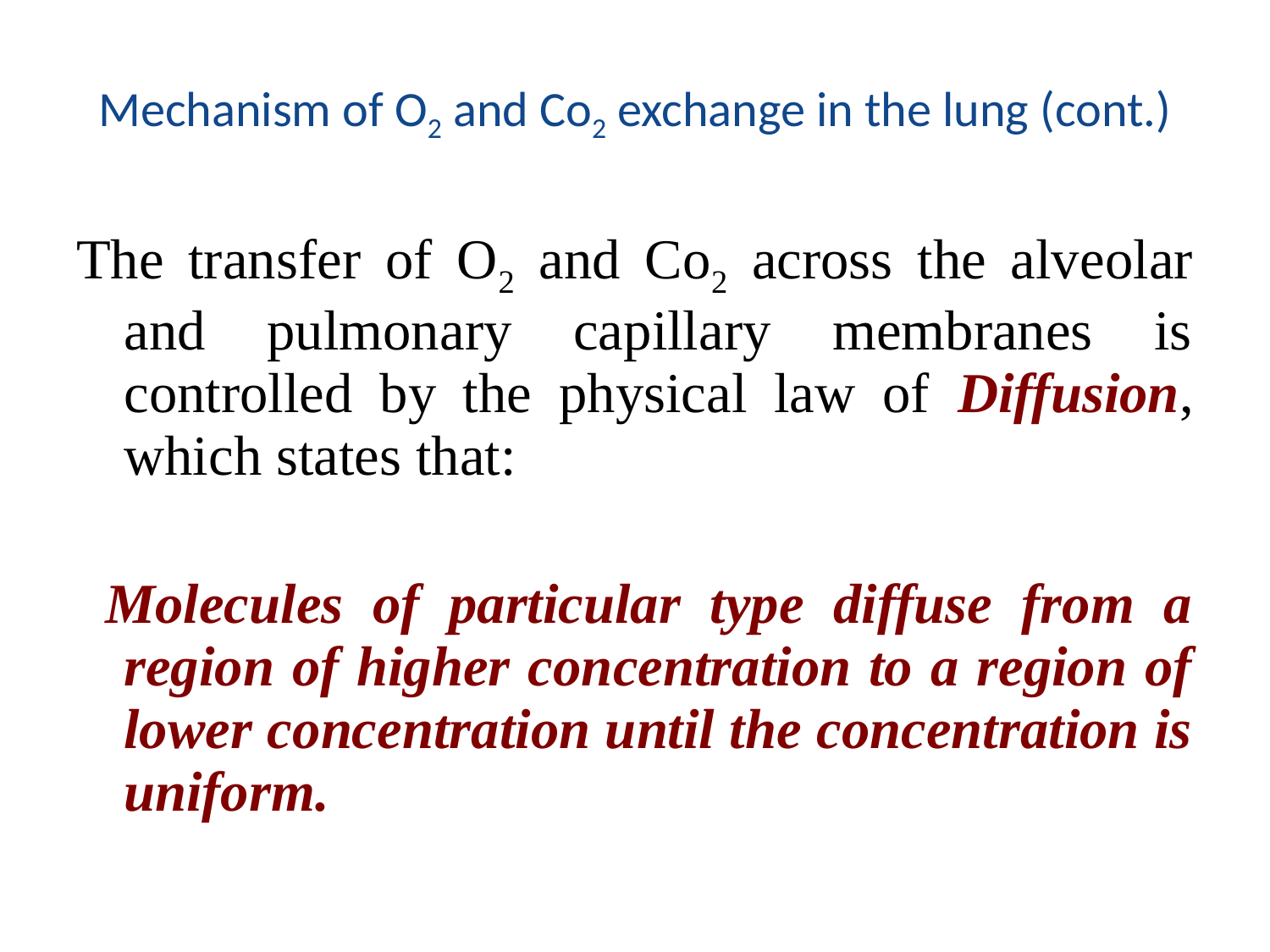

# Mechanism of O2 and Co2 exchange in the lung (cont.)
The transfer of O2 and Co2 across the alveolar and pulmonary capillary membranes is controlled by the physical law of Diffusion, which states that:

 Molecules of particular type diffuse from a region of higher concentration to a region of lower concentration until the concentration is uniform.